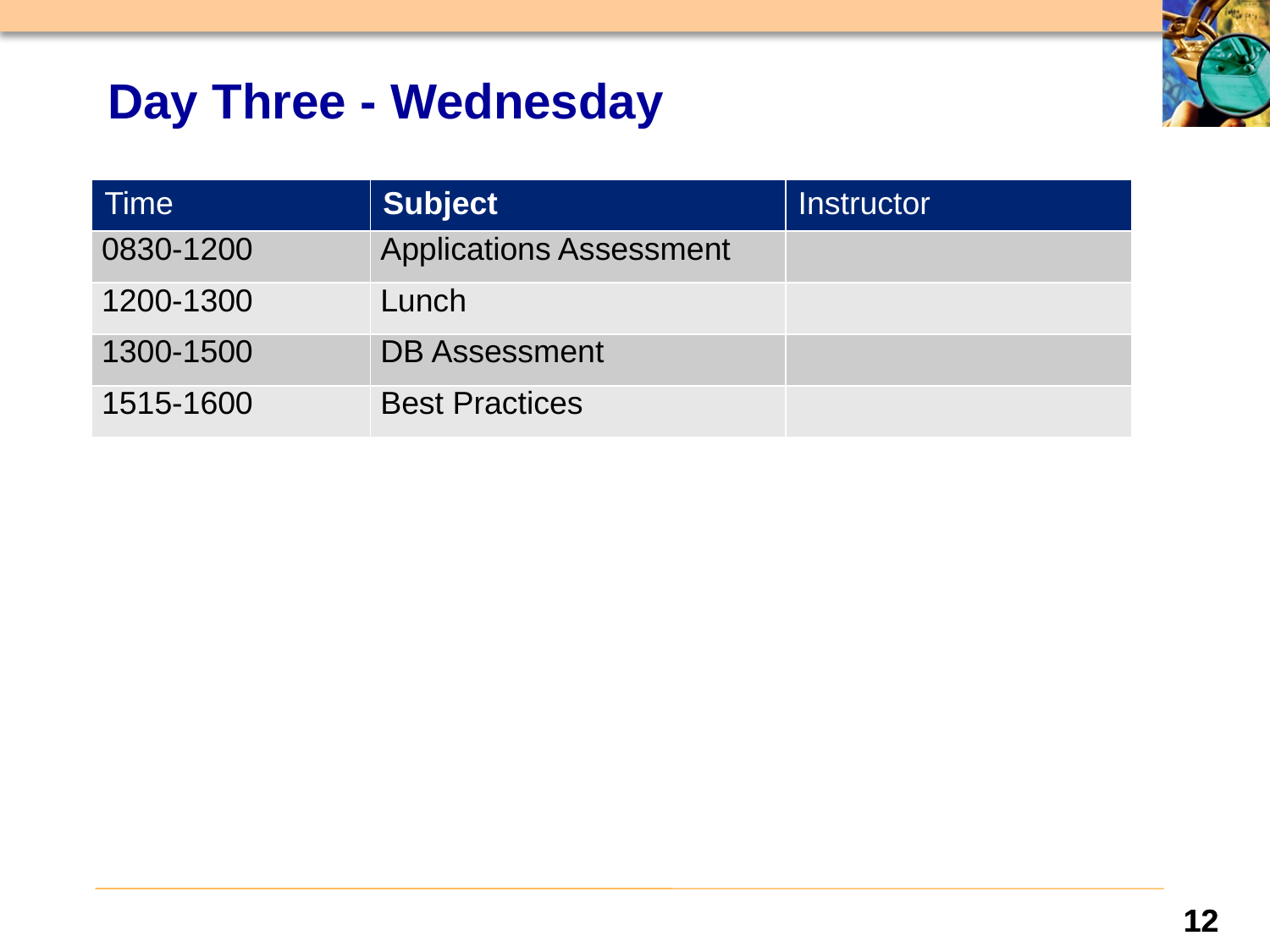

# Day Three - Wednesday
| Time | Subject | Instructor |
| --- | --- | --- |
| 0830-1200 | Applications Assessment |  |
| 1200-1300 | Lunch |  |
| 1300-1500 | DB Assessment |  |
| 1515-1600 | Best Practices |  |
12